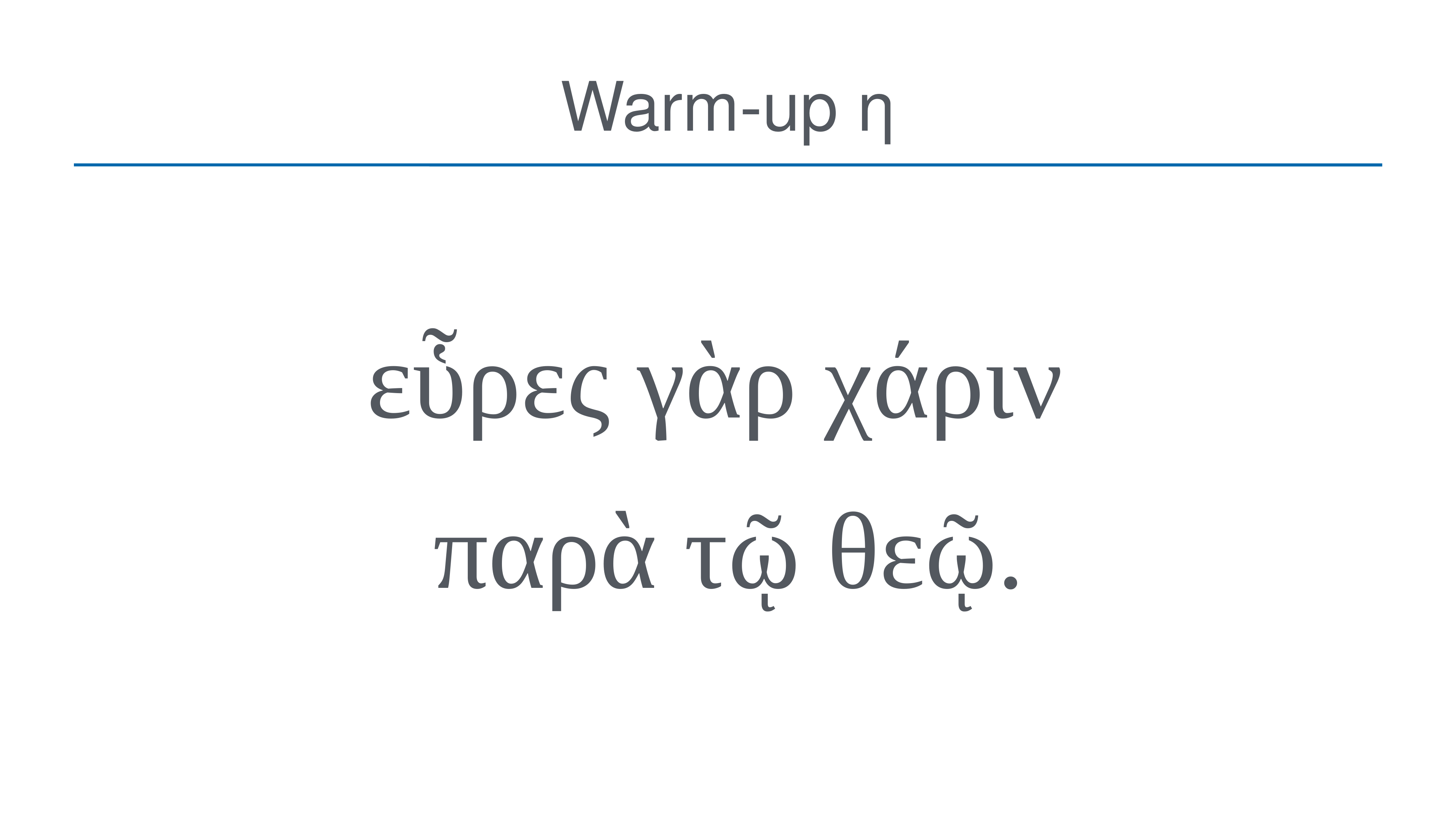

# Warm-up η
εὗρες γὰρ χάριν
παρὰ τῷ θεῷ.